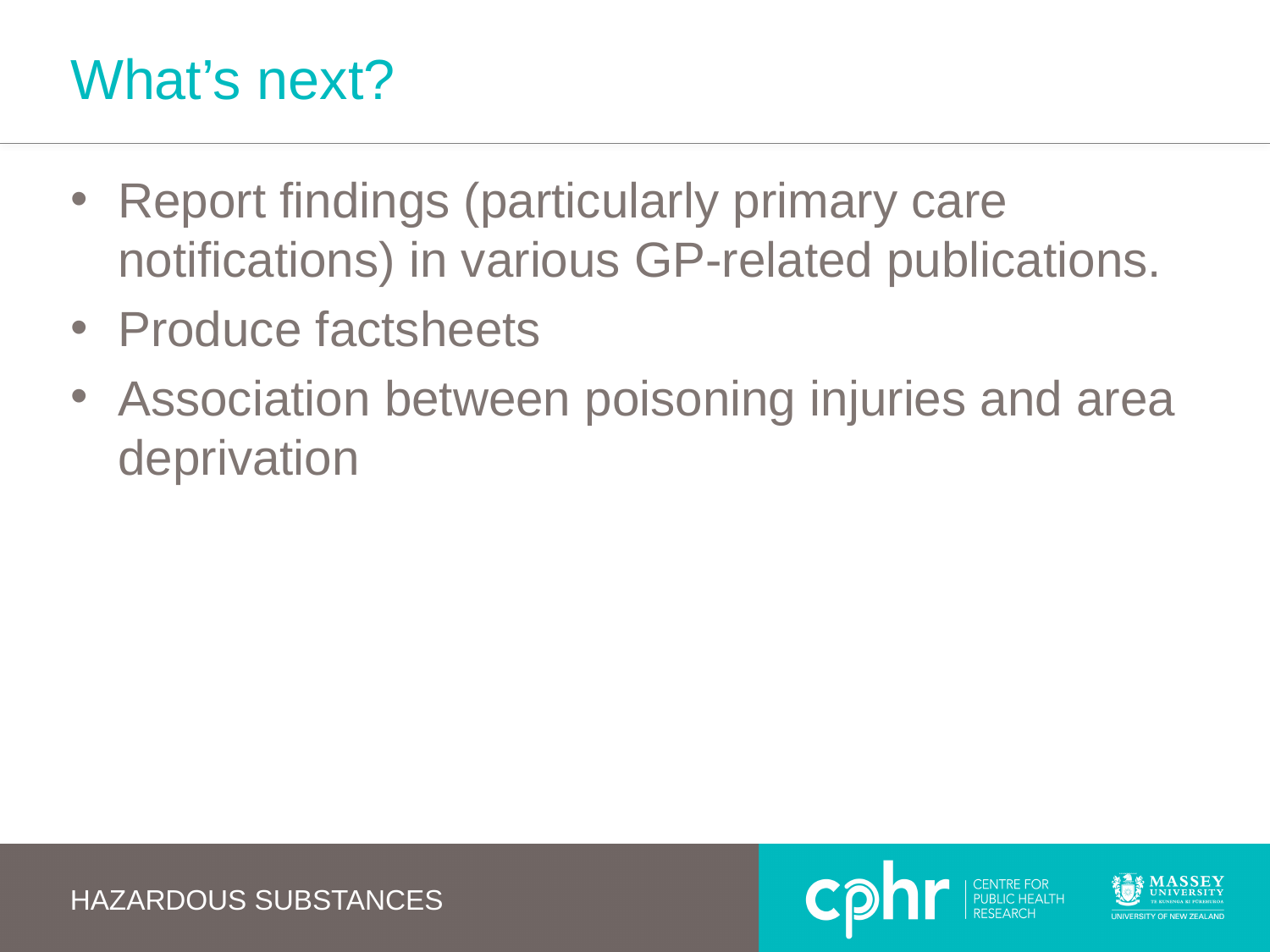

# What’s next?
Report findings (particularly primary care notifications) in various GP-related publications.
Produce factsheets
Association between poisoning injuries and area deprivation

Hazardous substances